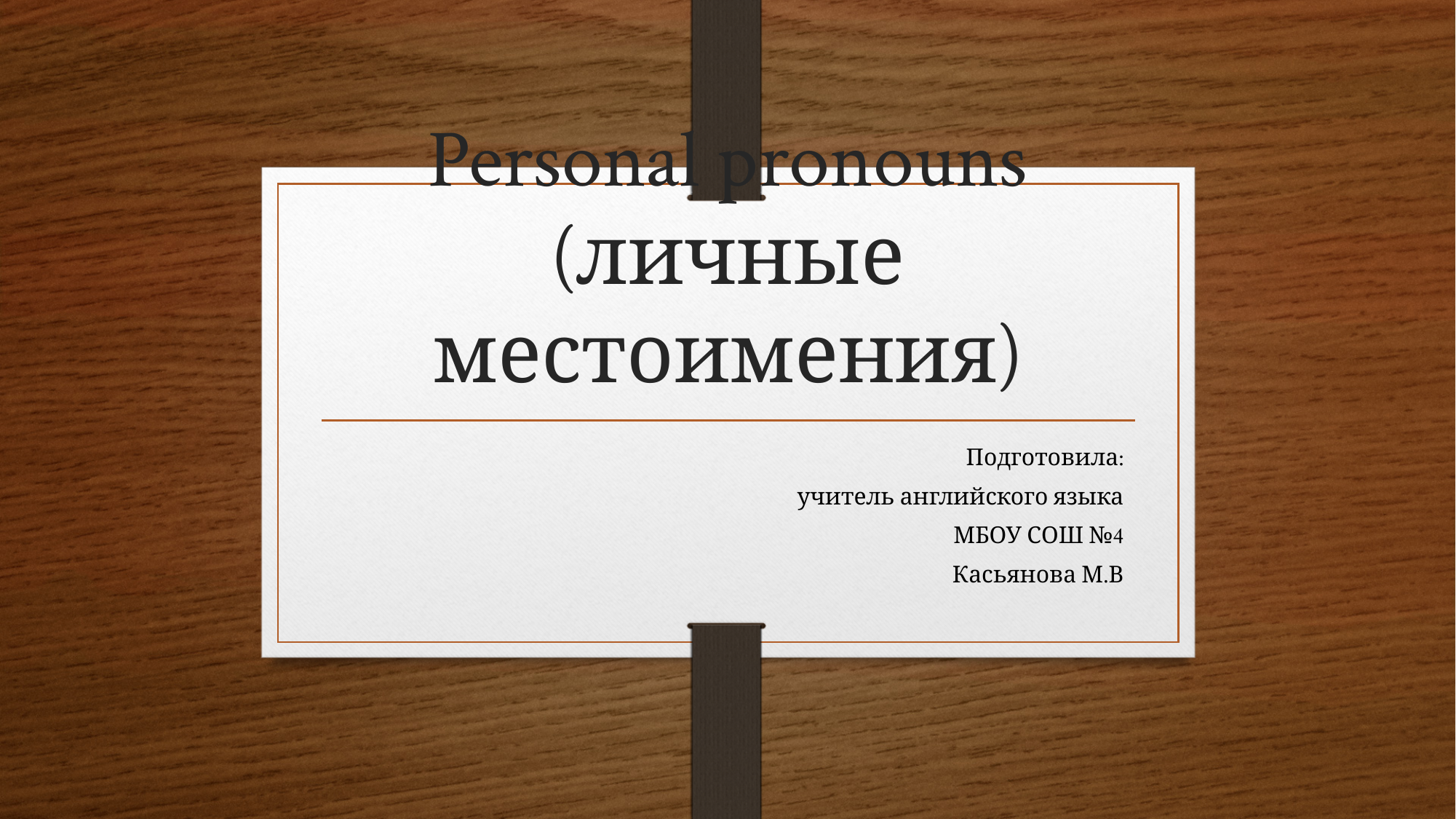

# Personal pronouns (личные местоимения)
Подготовила:
учитель английского языка
МБОУ СОШ №4
Касьянова М.В